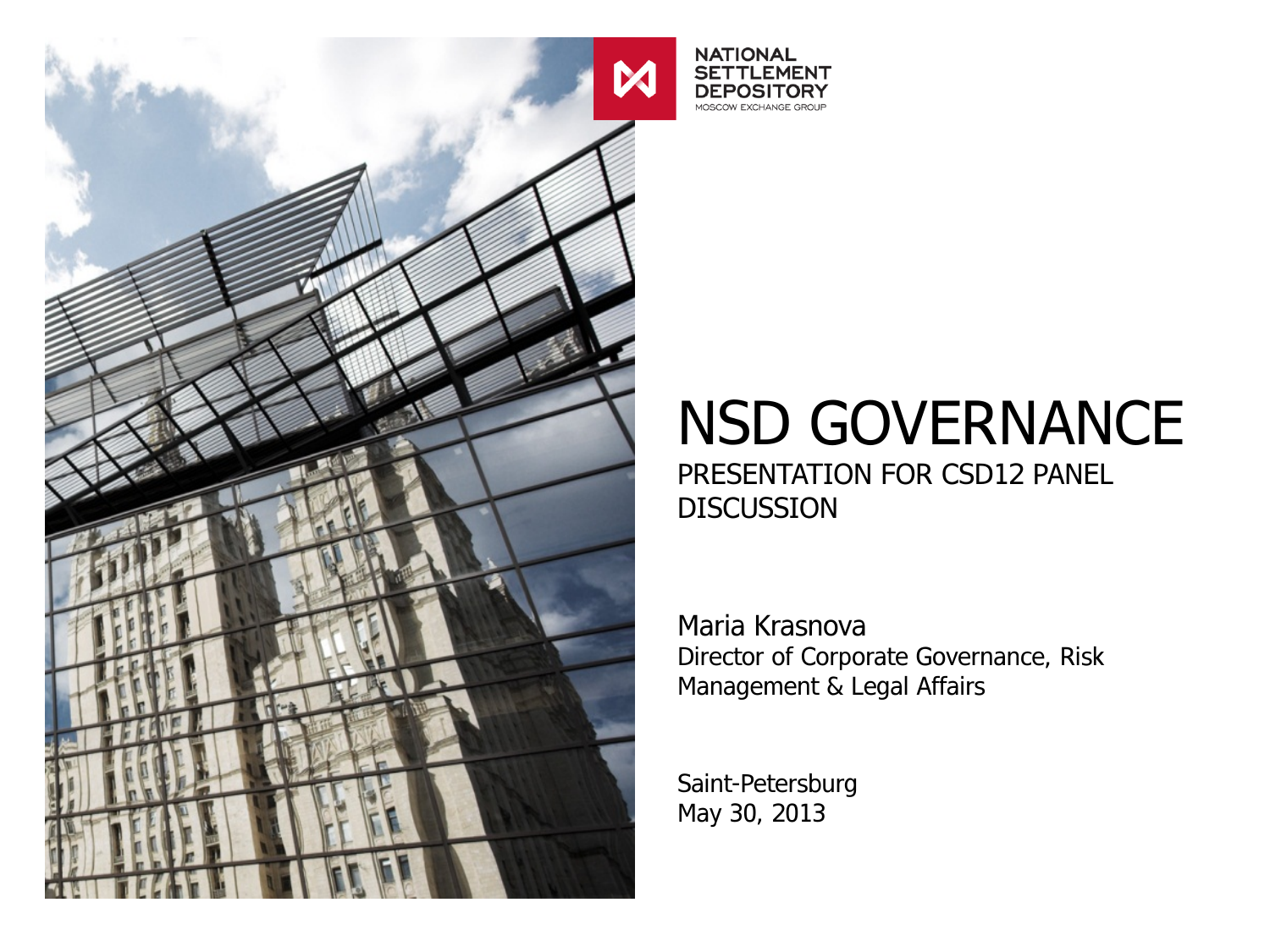

NSD Governance
Presentation for CSD12 Panel Discussion
# Maria Krasnova Director of Corporate Governance, Risk Management & Legal Affairs Saint-Petersburg May 30, 2013